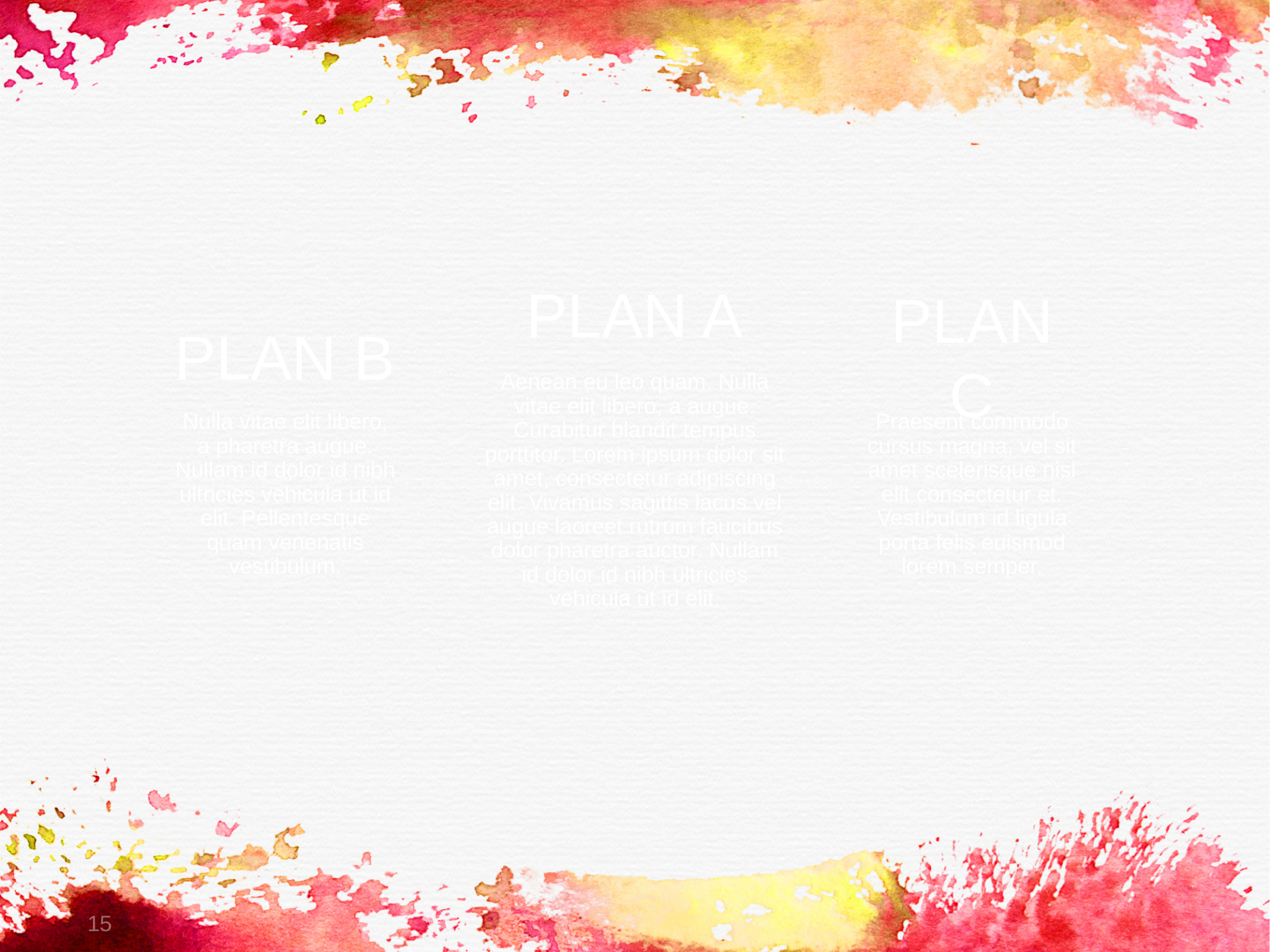

Plan A

Plan B
Plan C
Aenean eu leo quam. Nulla vitae elit libero, a augue. Curabitur blandit tempus porttitor. Lorem ipsum dolor sit amet, consectetur adipiscing elit. Vivamus sagittis lacus vel augue laoreet rutrum faucibus dolor pharetra auctor. Nullam id dolor id nibh ultricies vehicula ut id elit.
Nulla vitae elit libero, a pharetra augue. Nullam id dolor id nibh ultricies vehicula ut id elit. Pellentesque quam venenatis vestibulum.
Praesent commodo cursus magna, vel sit amet scelerisque nisl elit consectetur et. Vestibulum id ligula porta felis euismod lorem semper.
15